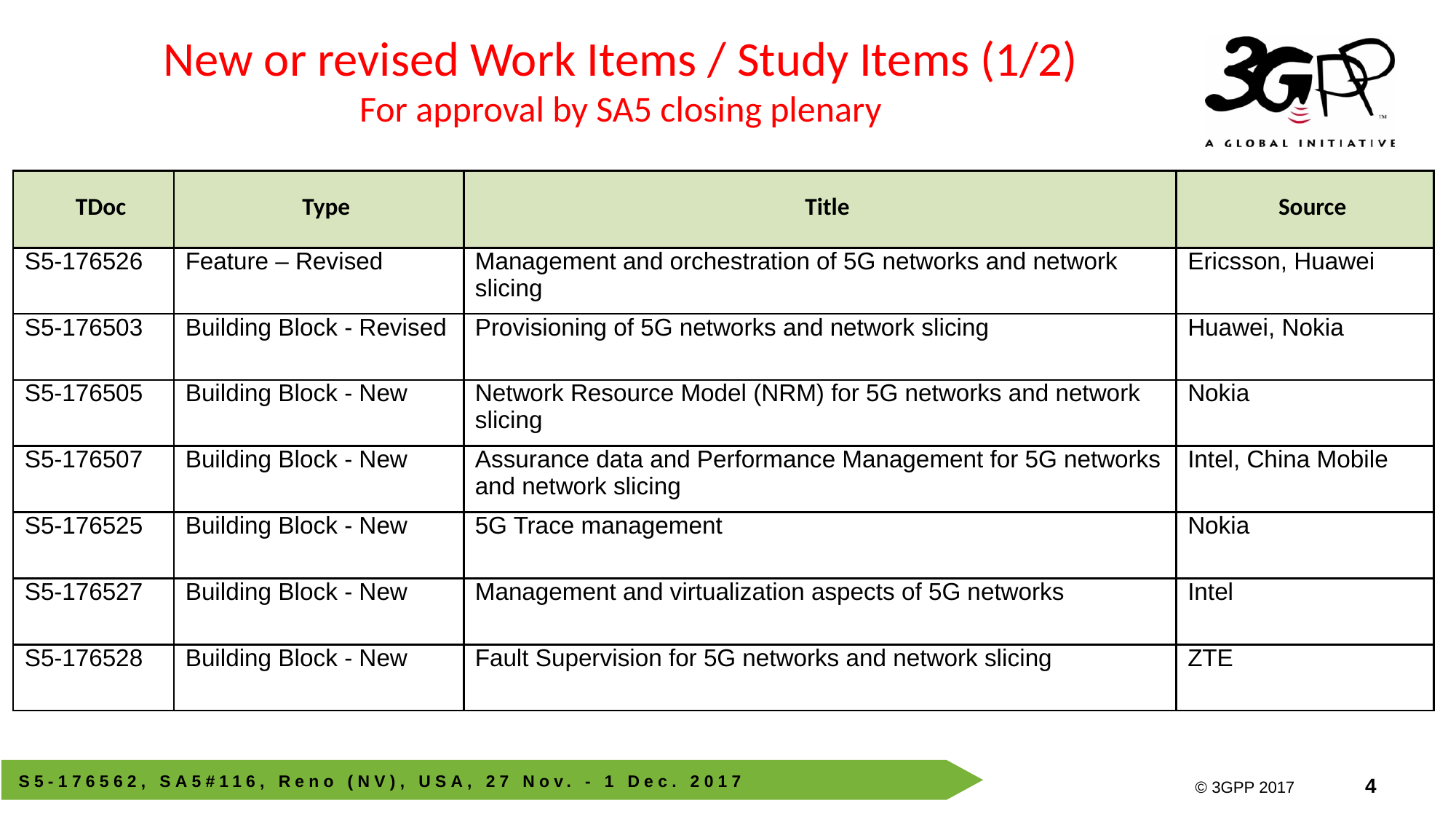

New or revised Work Items / Study Items (1/2)
For approval by SA5 closing plenary
| TDoc | Type | Title | Source |
| --- | --- | --- | --- |
| S5-176526 | Feature – Revised | Management and orchestration of 5G networks and network slicing | Ericsson, Huawei |
| S5-176503 | Building Block - Revised | Provisioning of 5G networks and network slicing | Huawei, Nokia |
| S5-176505 | Building Block - New | Network Resource Model (NRM) for 5G networks and network slicing | Nokia |
| S5-176507 | Building Block - New | Assurance data and Performance Management for 5G networks and network slicing | Intel, China Mobile |
| S5-176525 | Building Block - New | 5G Trace management | Nokia |
| S5-176527 | Building Block - New | Management and virtualization aspects of 5G networks | Intel |
| S5-176528 | Building Block - New | Fault Supervision for 5G networks and network slicing | ZTE |